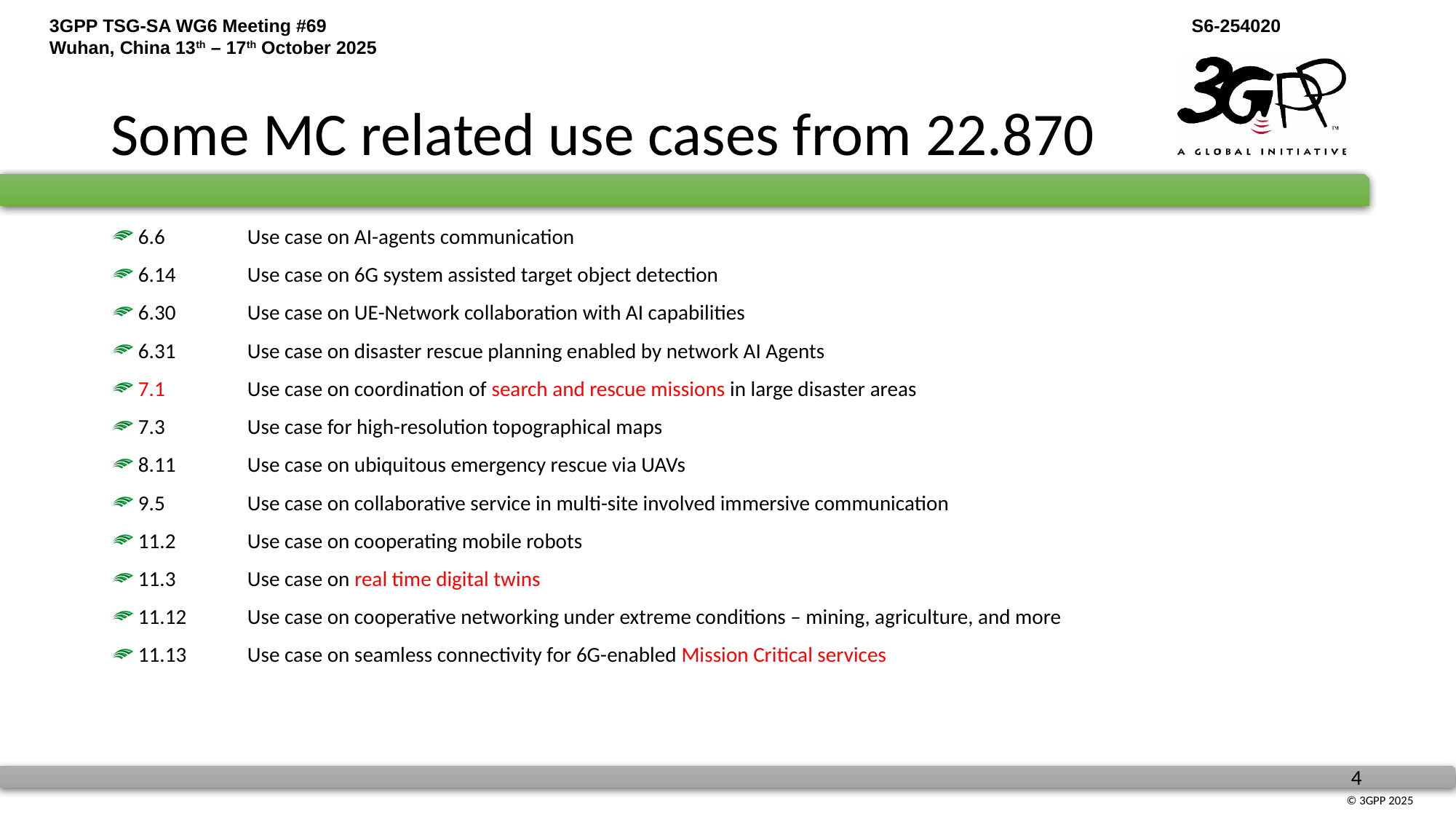

# Some MC related use cases from 22.870
6.6	Use case on AI-agents communication
6.14	Use case on 6G system assisted target object detection
6.30	Use case on UE-Network collaboration with AI capabilities
6.31	Use case on disaster rescue planning enabled by network AI Agents
7.1	Use case on coordination of search and rescue missions in large disaster areas
7.3	Use case for high-resolution topographical maps
8.11	Use case on ubiquitous emergency rescue via UAVs
9.5	Use case on collaborative service in multi-site involved immersive communication
11.2	Use case on cooperating mobile robots
11.3	Use case on real time digital twins
11.12	Use case on cooperative networking under extreme conditions – mining, agriculture, and more
11.13	Use case on seamless connectivity for 6G-enabled Mission Critical services